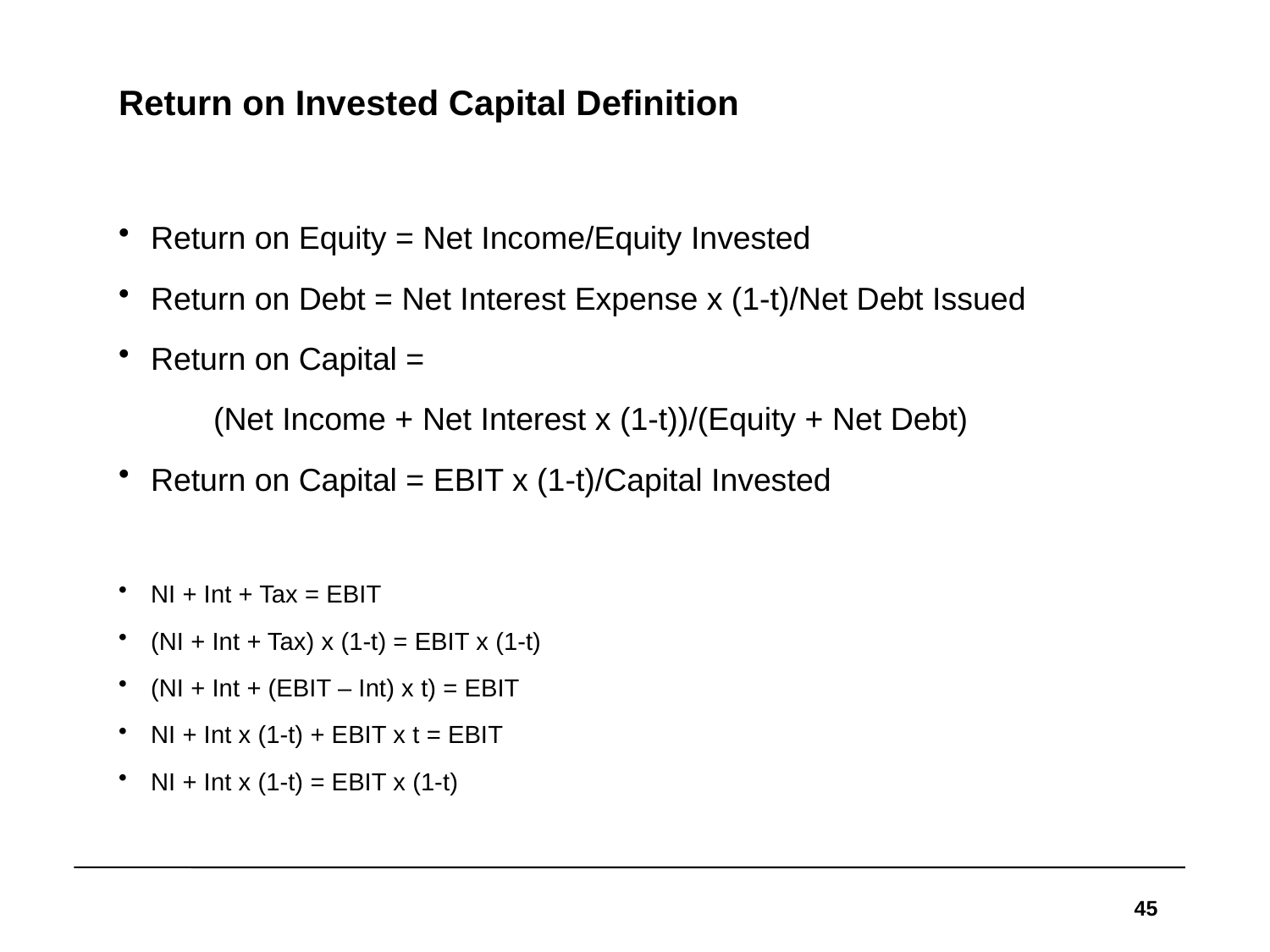

# Return on Invested Capital Definition
Return on Equity = Net Income/Equity Invested
Return on Debt = Net Interest Expense x (1-t)/Net Debt Issued
Return on Capital =
	(Net Income + Net Interest x (1-t))/(Equity + Net Debt)
Return on Capital = EBIT x (1-t)/Capital Invested

NI + Int + Tax = EBIT
(NI + Int + Tax) x (1-t) = EBIT x (1-t)
(NI + Int + (EBIT – Int) x t) = EBIT
NI + Int x (1-t) + EBIT x t = EBIT
NI + Int x (1-t) = EBIT x (1-t)